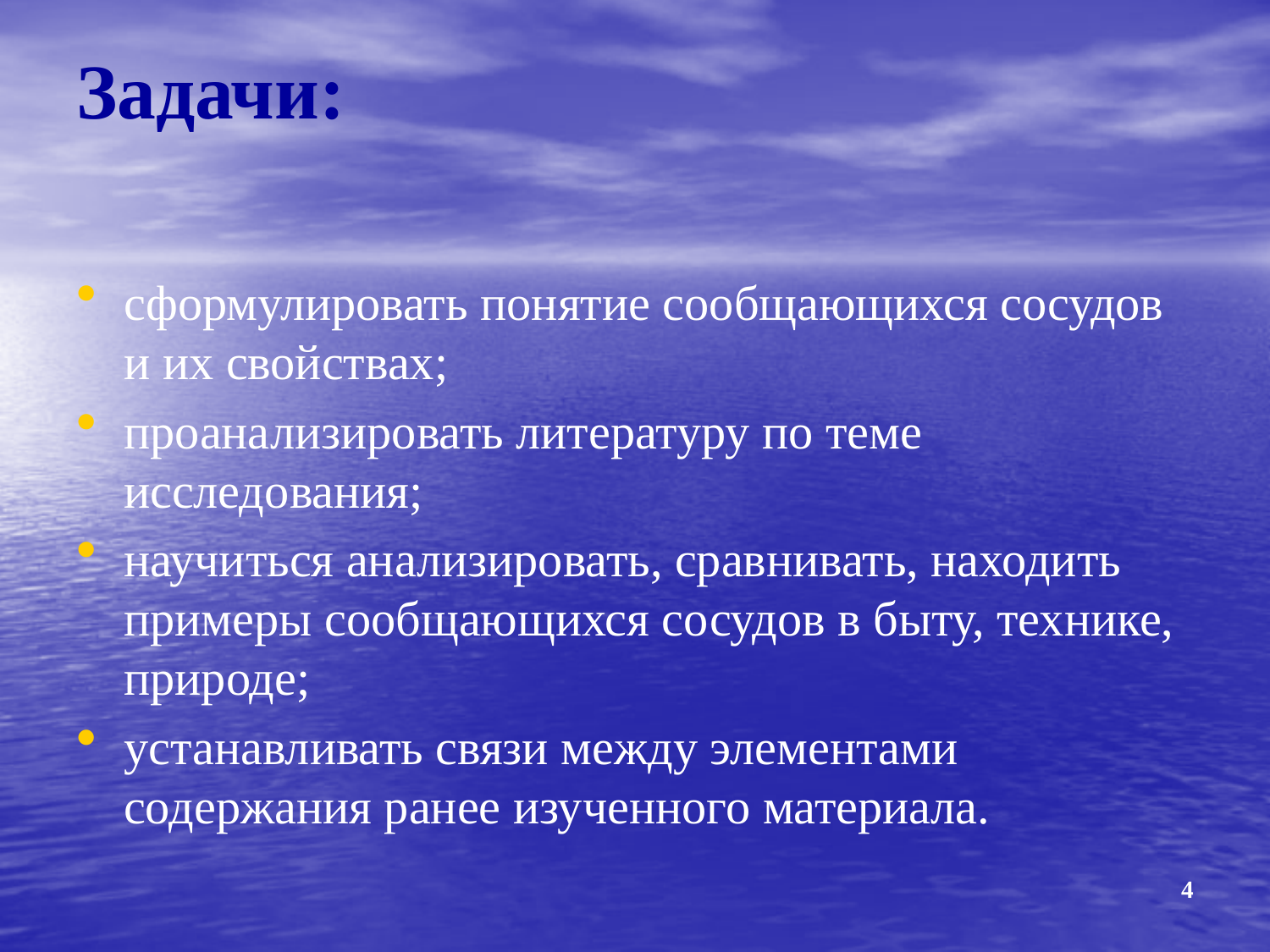

# Задачи:
сформулировать понятие сообщающихся сосудов и их свойствах;
проанализировать литературу по теме исследования;
научиться анализировать, сравнивать, находить примеры сообщающихся сосудов в быту, технике, природе;
устанавливать связи между элементами содержания ранее изученного материала.

4